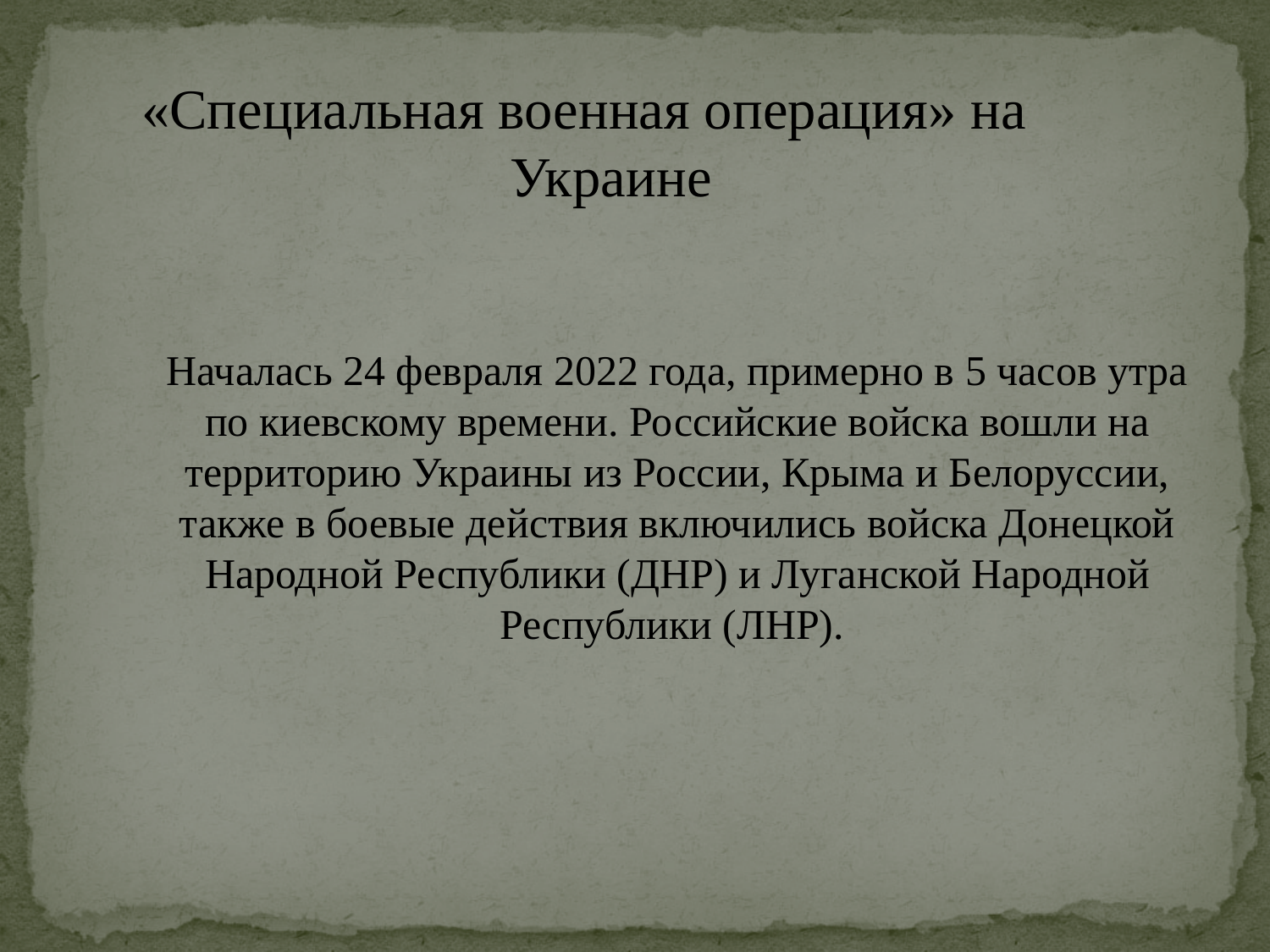

«Специальная военная операция» на
                          Украине

Началась 24 февраля 2022 года, примерно в 5 часов утра по киевскому времени. Российские войска вошли на территорию Украины из России, Крыма и Белоруссии, также в боевые действия включились войска Донецкой Народной Республики (ДНР) и Луганской Народной Республики (ЛНР).